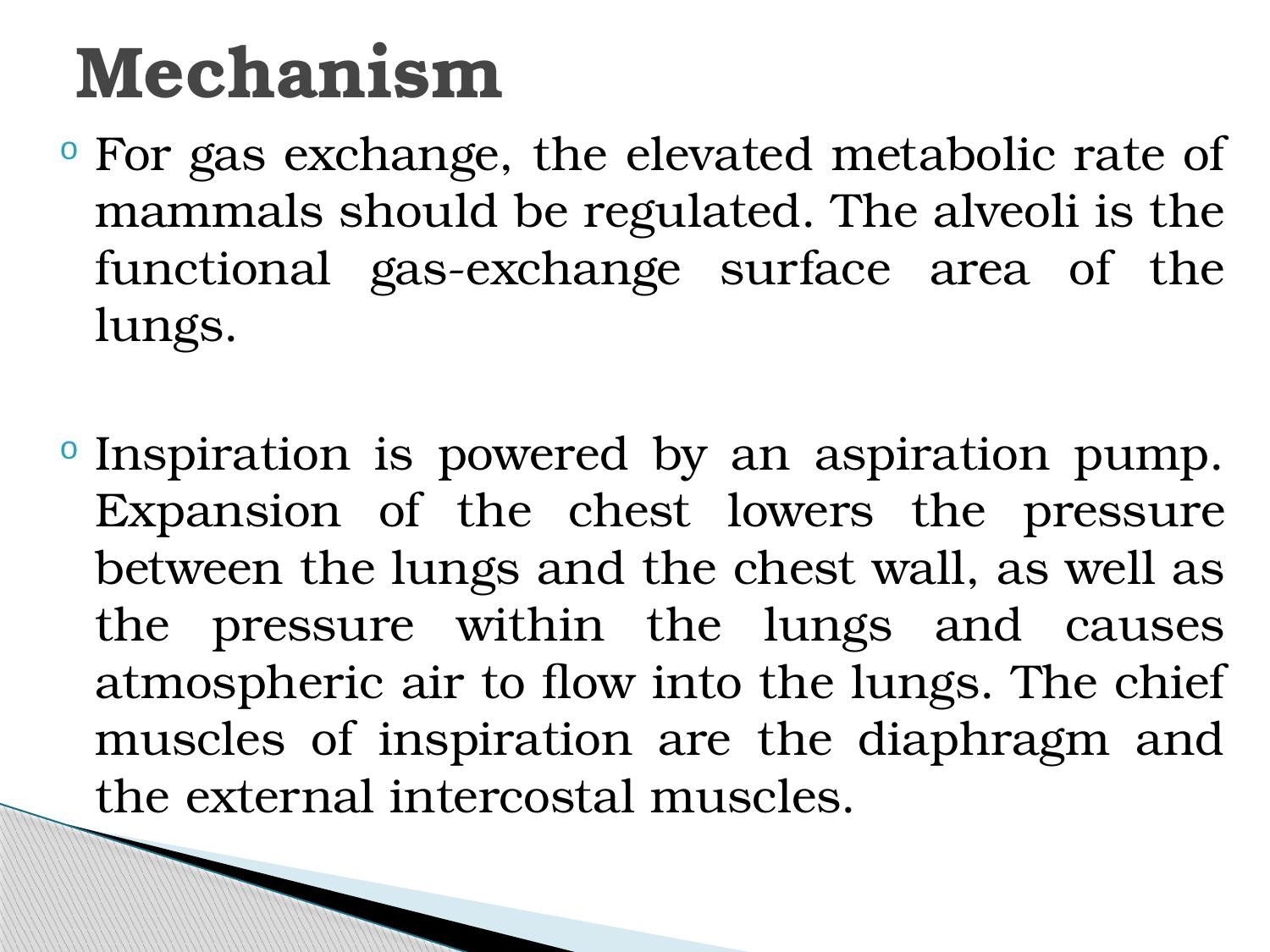

# Mechanism
For gas exchange, the elevated metabolic rate of mammals should be regulated. The alveoli is the functional gas-exchange surface area of the lungs.

Inspiration is powered by an aspiration pump. Expansion of the chest lowers the pressure between the lungs and the chest wall, as well as the pressure within the lungs and causes atmospheric air to flow into the lungs. The chief muscles of inspiration are the diaphragm and the external intercostal muscles.